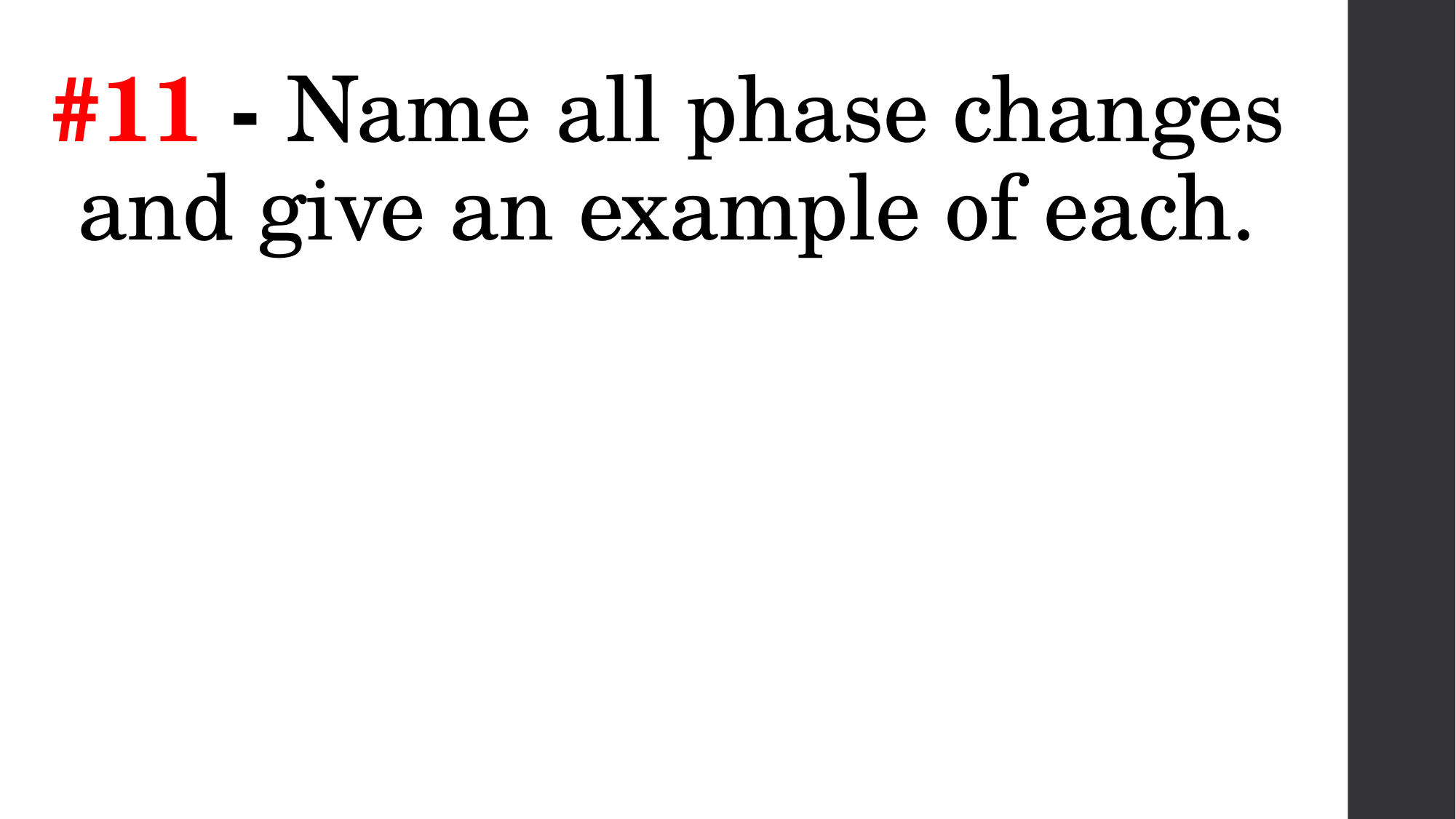

# #11 - Name all phase changes and give an example of each.